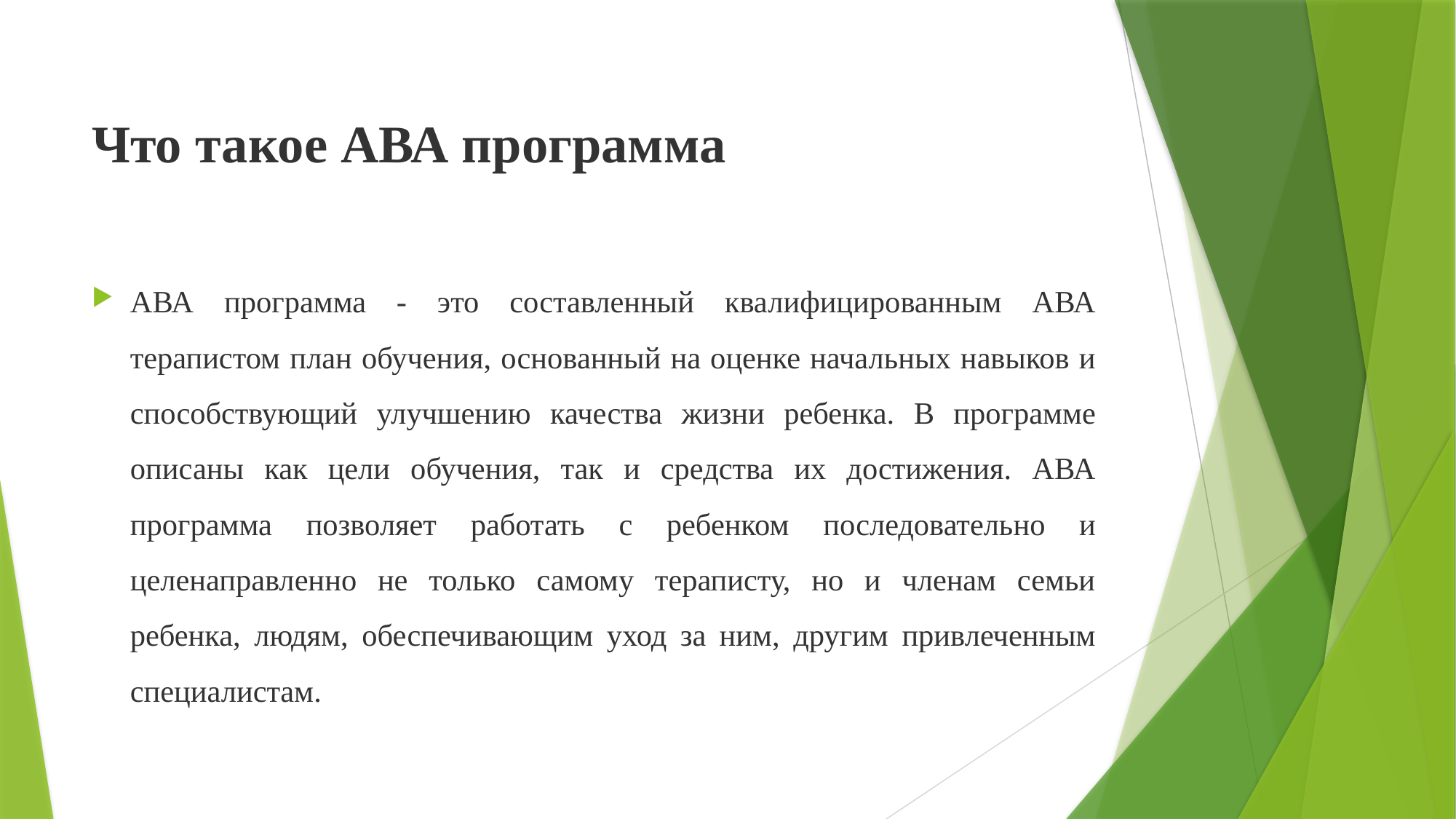

# Что такое АВА программа
АВА программа - это составленный квалифицированным АВА терапистом план обучения, основанный на оценке начальных навыков и способствующий улучшению качества жизни ребенка. В программе описаны как цели обучения, так и средства их достижения. АВА программа позволяет работать с ребенком последовательно и целенаправленно не только самому тераписту, но и членам семьи ребенка, людям, обеспечивающим уход за ним, другим привлеченным специалистам.